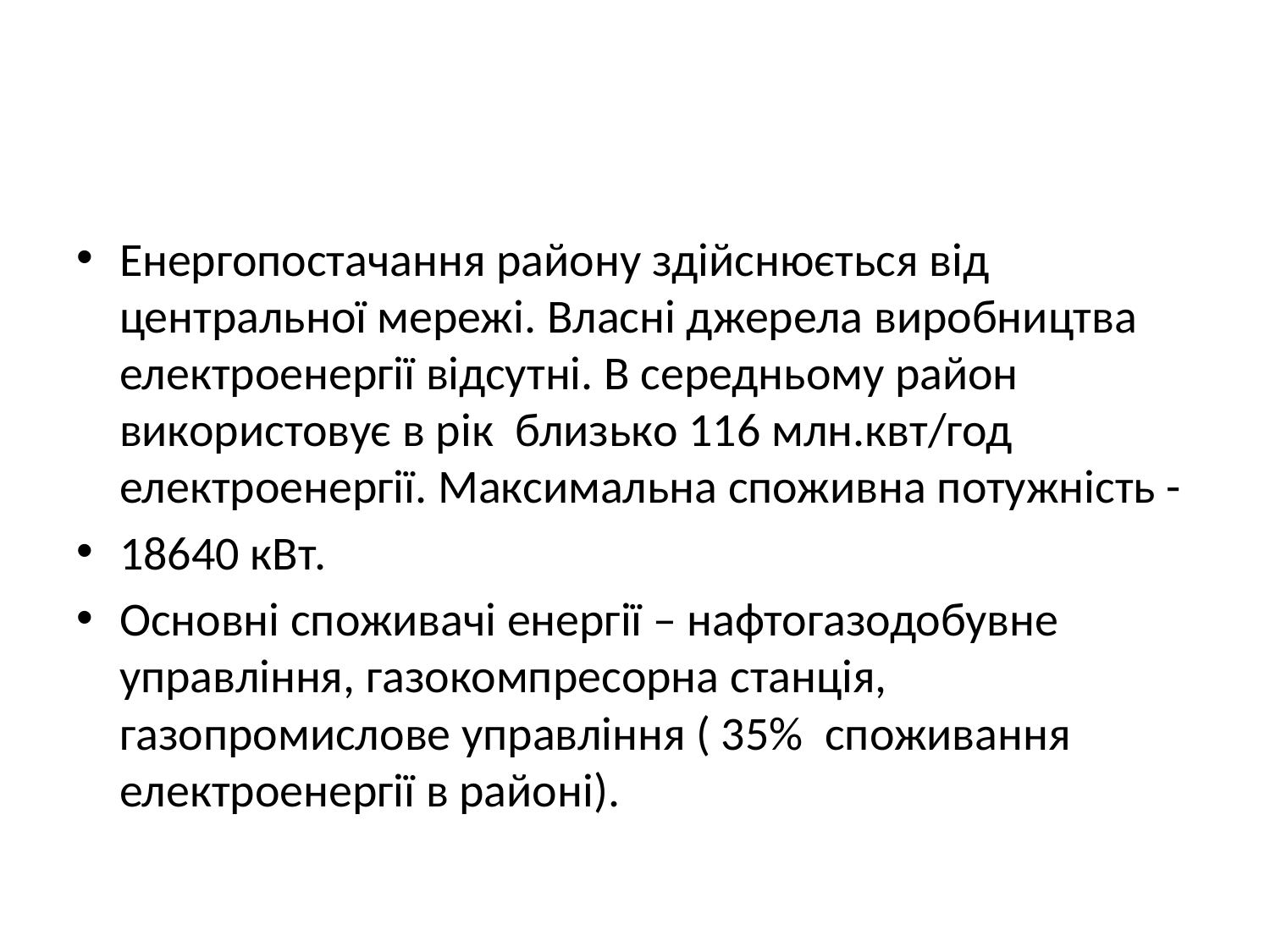

#
Енергопостачання району здійснюється від центральної мережі. Власні джерела виробництва електроенергії відсутні. В середньому район використовує в рік  близько 116 млн.квт/год електроенергії. Максимальна споживна потужність -
18640 кВт.
Основні споживачі енергії – нафтогазодобувне управління, газокомпресорна станція, газопромислове управління ( 35%  споживання електроенергії в районі).